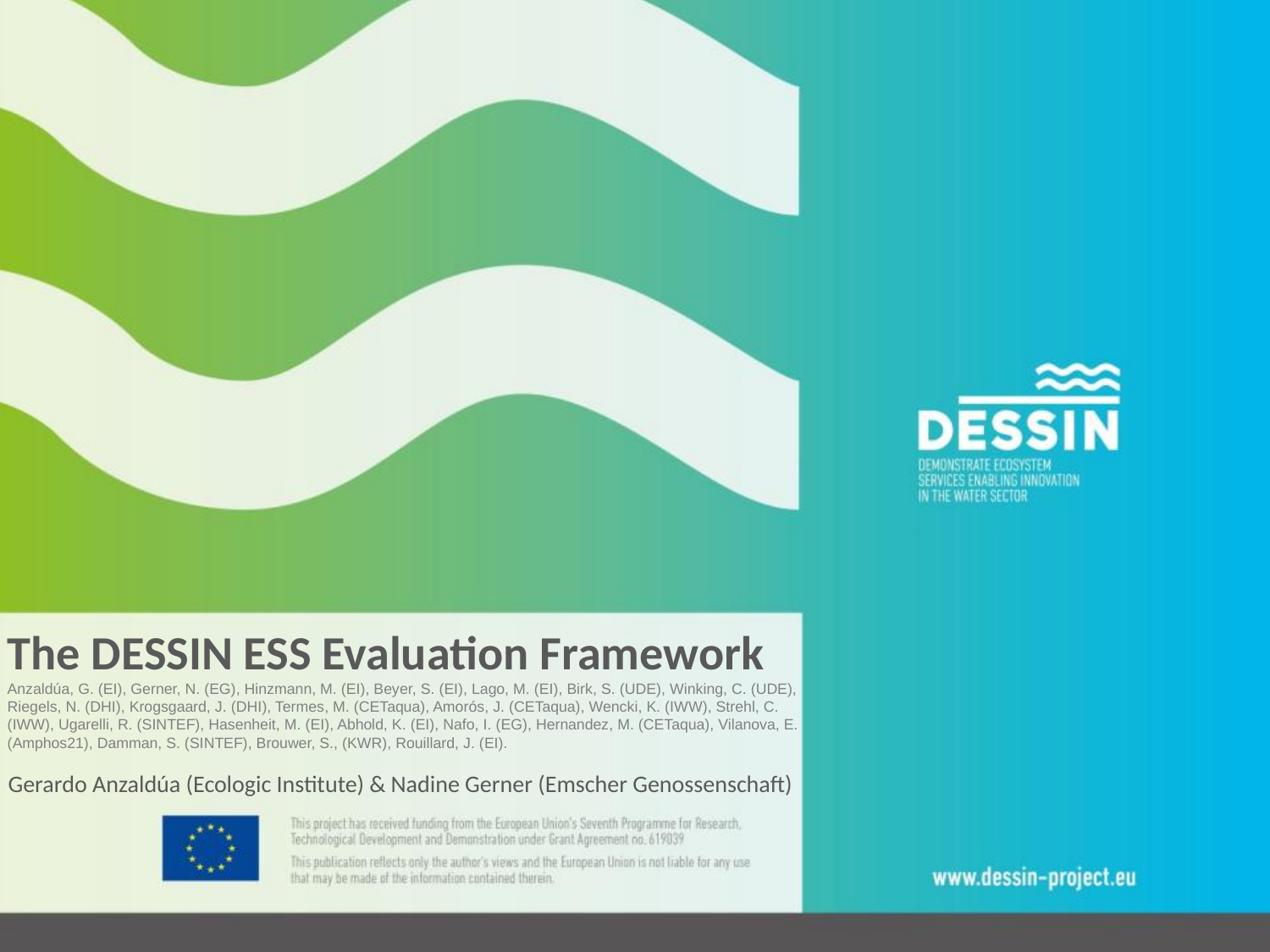

The DESSIN ESS Evaluation Framework
Anzaldúa, G. (EI), Gerner, N. (EG), Hinzmann, M. (EI), Beyer, S. (EI), Lago, M. (EI), Birk, S. (UDE), Winking, C. (UDE), Riegels, N. (DHI), Krogsgaard, J. (DHI), Termes, M. (CETaqua), Amorós, J. (CETaqua), Wencki, K. (IWW), Strehl, C. (IWW), Ugarelli, R. (SINTEF), Hasenheit, M. (EI), Abhold, K. (EI), Nafo, I. (EG), Hernandez, M. (CETaqua), Vilanova, E. (Amphos21), Damman, S. (SINTEF), Brouwer, S., (KWR), Rouillard, J. (EI).

Gerardo Anzaldúa (Ecologic Institute) & Nadine Gerner (Emscher Genossenschaft)